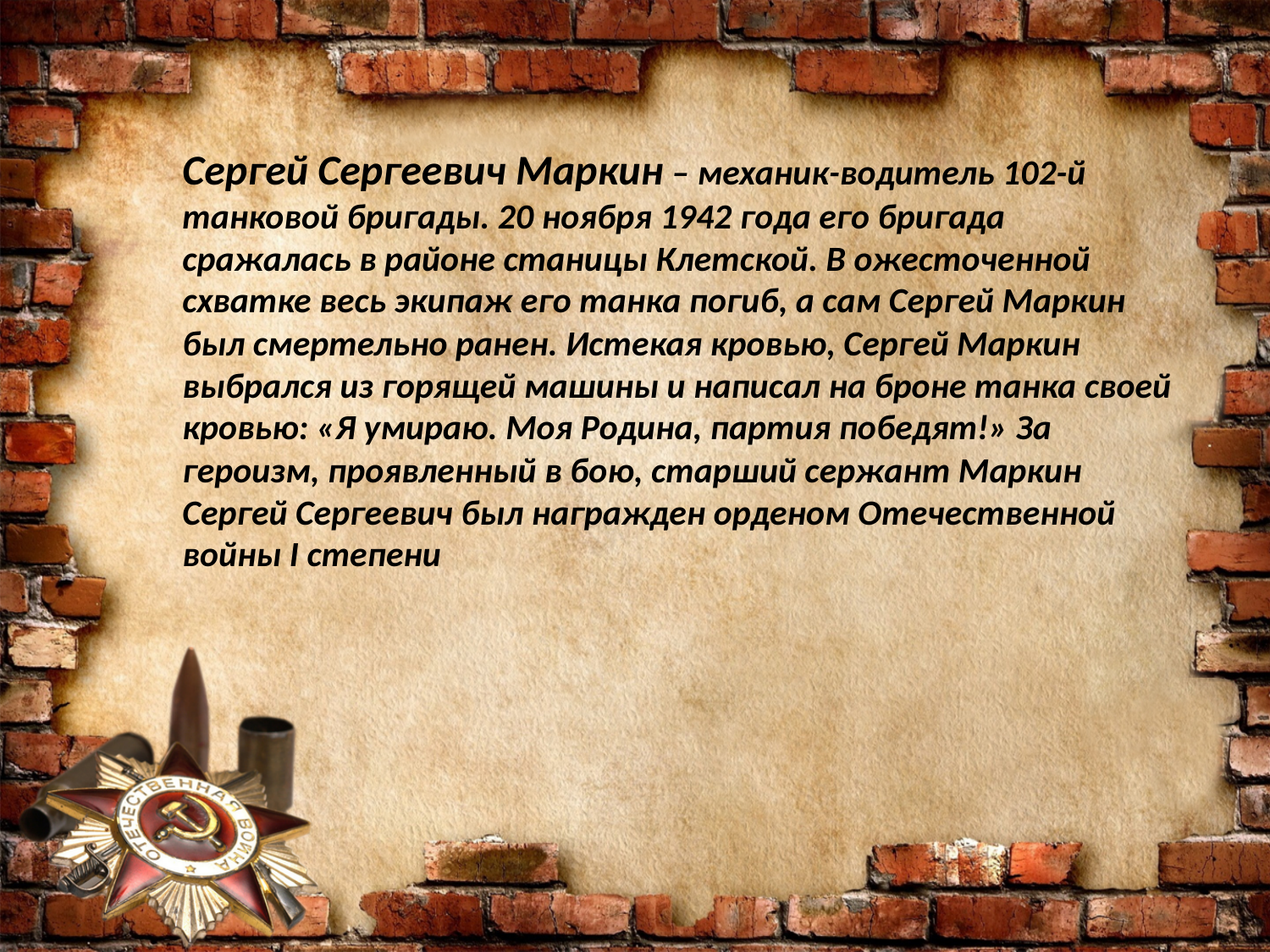

Сергей Сергеевич Маркин – механик-водитель 102-й танковой бригады. 20 ноября 1942 года его бригада сражалась в районе станицы Клетской. В ожесточенной схватке весь экипаж его танка погиб, а сам Сергей Маркин был смертельно ранен. Истекая кровью, Сергей Маркин выбрался из горящей машины и написал на броне танка своей кровью: «Я умираю. Моя Родина, партия победят!» За героизм, проявленный в бою, старший сержант Маркин Сергей Сергеевич был награжден орденом Отечественной войны I степени